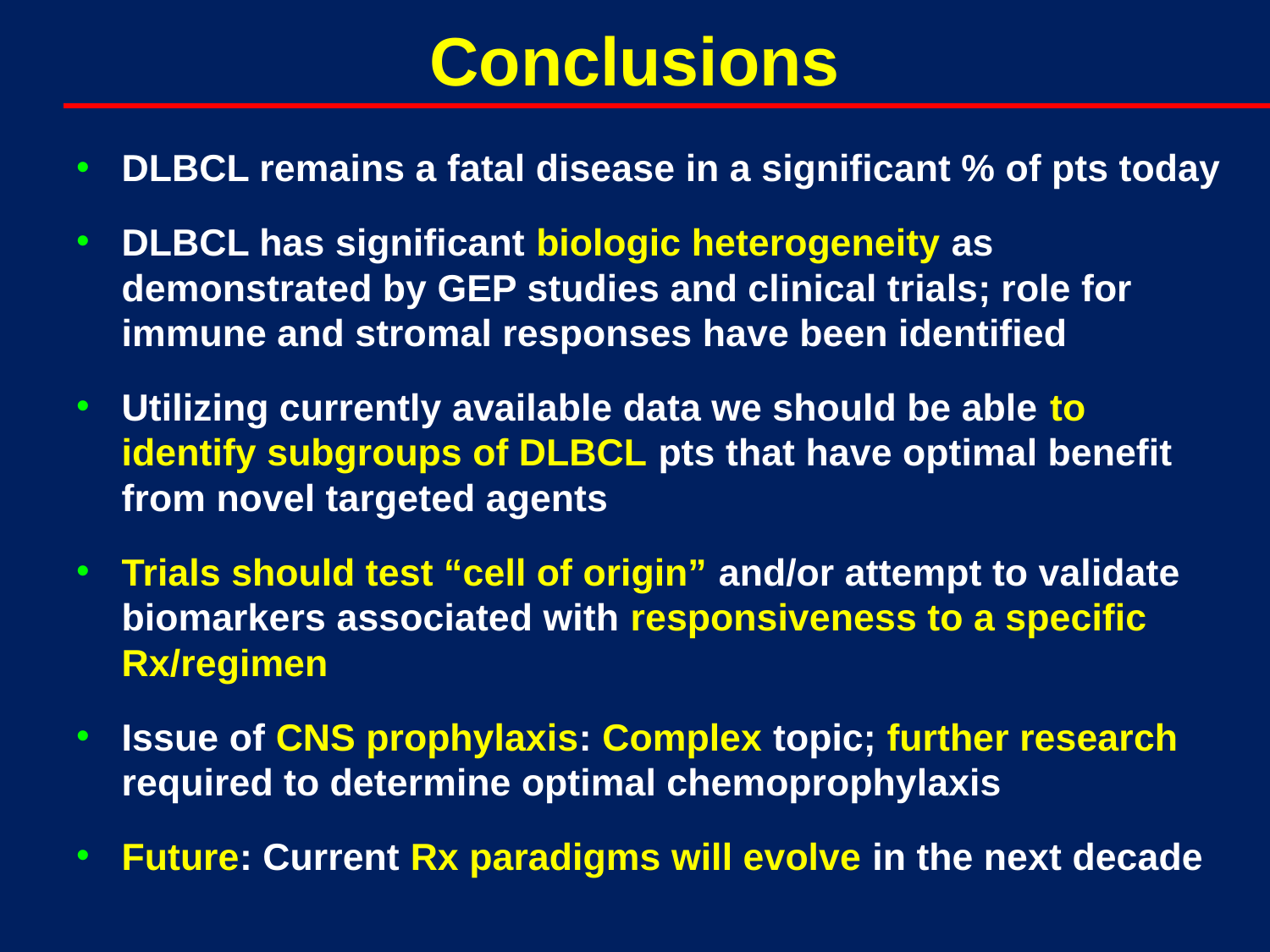

# Conclusions
DLBCL remains a fatal disease in a significant % of pts today
DLBCL has significant biologic heterogeneity as demonstrated by GEP studies and clinical trials; role for immune and stromal responses have been identified
Utilizing currently available data we should be able to identify subgroups of DLBCL pts that have optimal benefit from novel targeted agents
Trials should test “cell of origin” and/or attempt to validate biomarkers associated with responsiveness to a specific Rx/regimen
Issue of CNS prophylaxis: Complex topic; further research required to determine optimal chemoprophylaxis
Future: Current Rx paradigms will evolve in the next decade